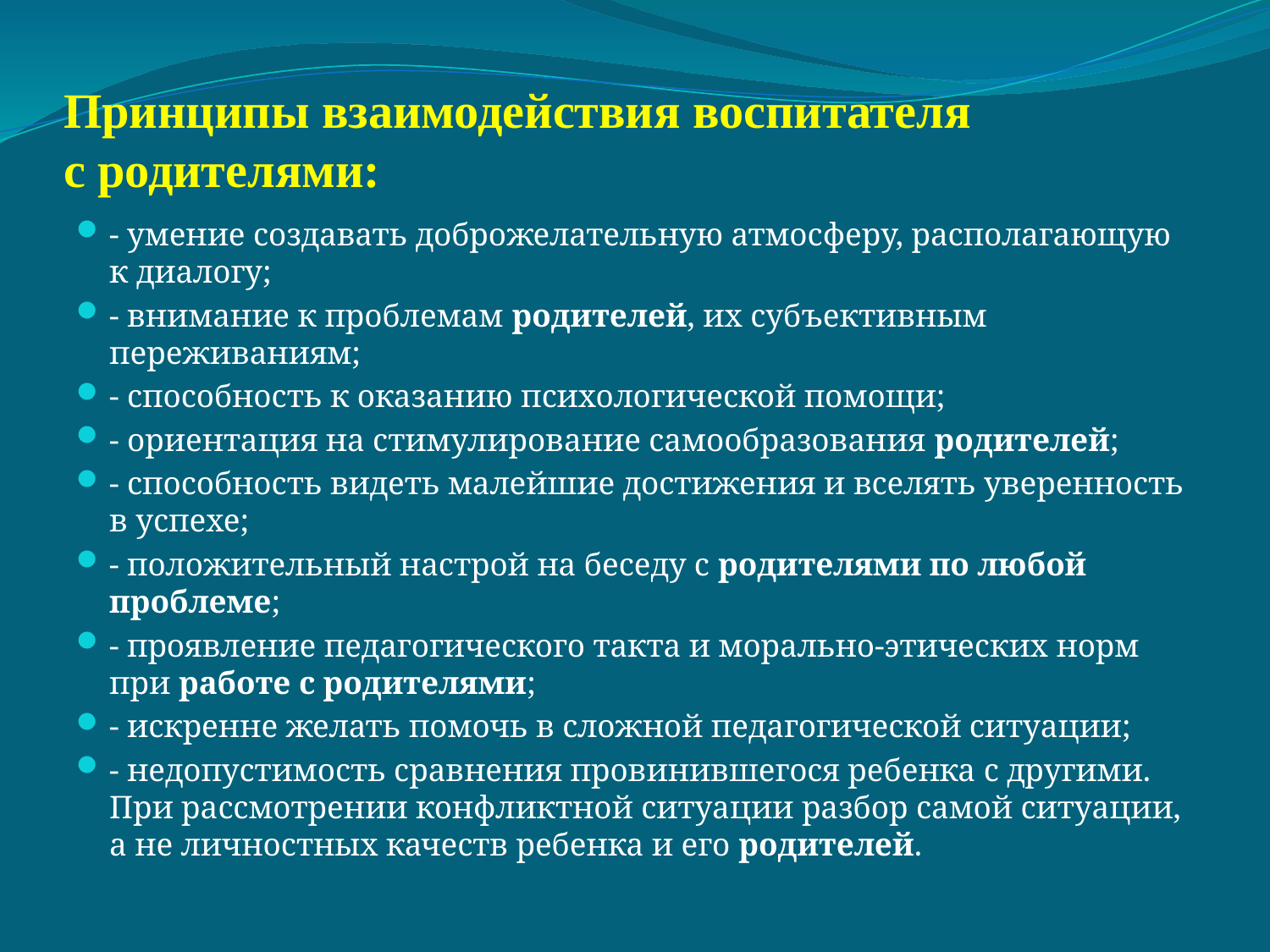

# Принципы взаимодействия воспитателя с родителями:
- умение создавать доброжелательную атмосферу, располагающую к диалогу;
- внимание к проблемам родителей, их субъективным переживаниям;
- способность к оказанию психологической помощи;
- ориентация на стимулирование самообразования родителей;
- способность видеть малейшие достижения и вселять уверенность в успехе;
- положительный настрой на беседу с родителями по любой проблеме;
- проявление педагогического такта и морально-этических норм при работе с родителями;
- искренне желать помочь в сложной педагогической ситуации;
- недопустимость сравнения провинившегося ребенка с другими. При рассмотрении конфликтной ситуации разбор самой ситуации, а не личностных качеств ребенка и его родителей.